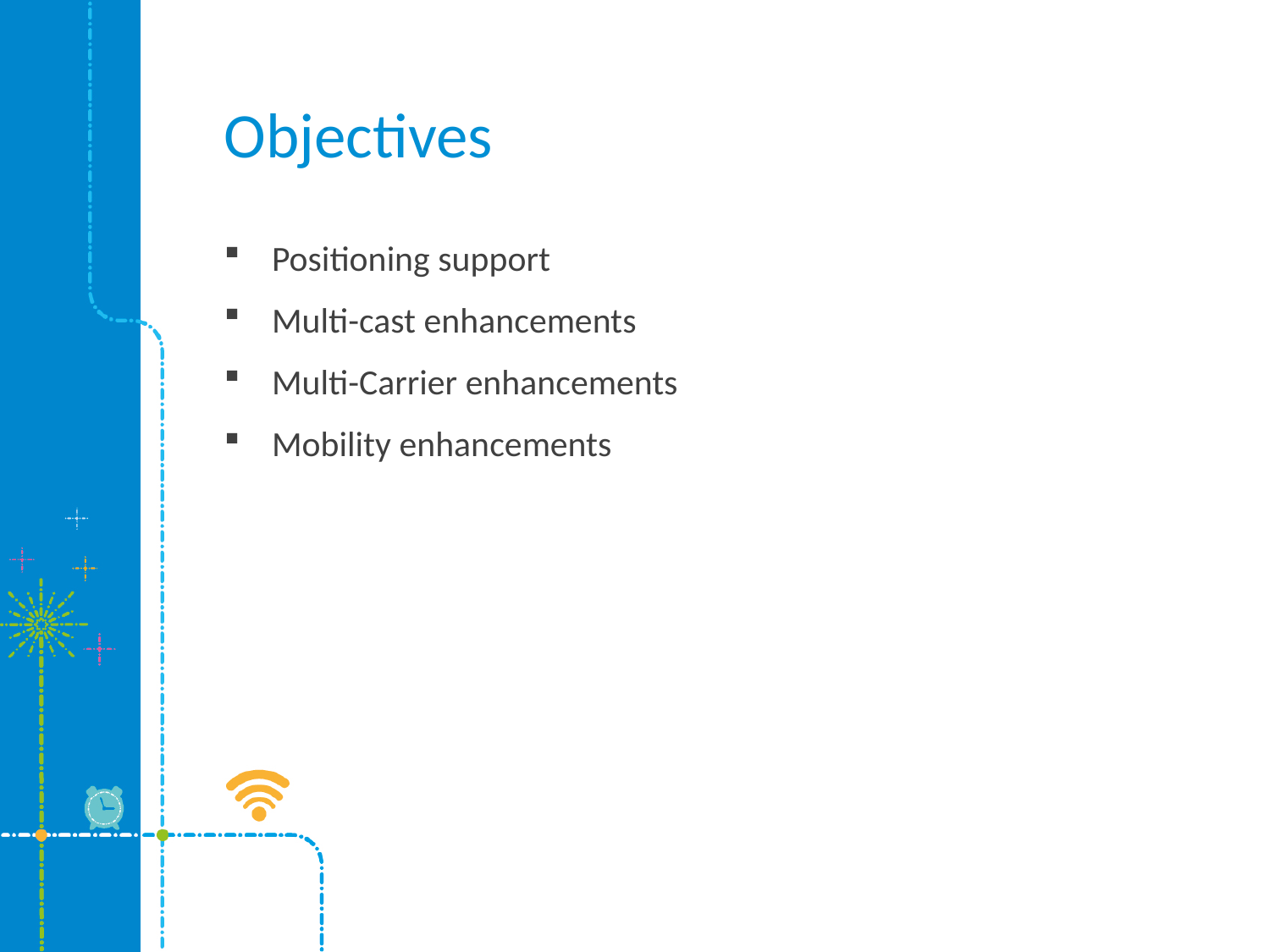

# Objectives
Positioning support
Multi-cast enhancements
Multi-Carrier enhancements
Mobility enhancements